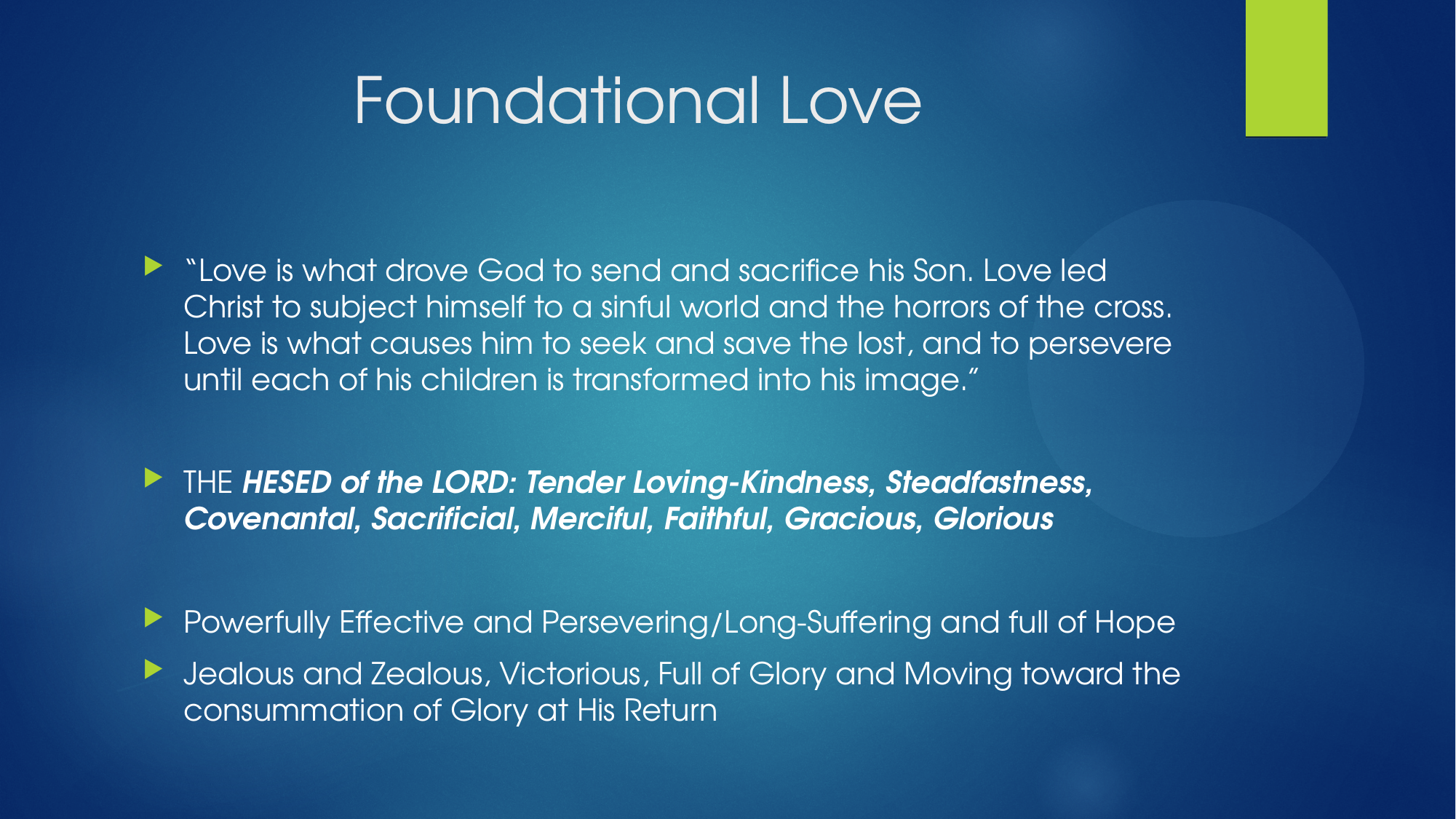

# Foundational Love
“Love is what drove God to send and sacrifice his Son. Love led Christ to subject himself to a sinful world and the horrors of the cross. Love is what causes him to seek and save the lost, and to persevere until each of his children is transformed into his image.”

THE HESED of the LORD: Tender Loving-Kindness, Steadfastness, Covenantal, Sacrificial, Merciful, Faithful, Gracious, Glorious

Powerfully Effective and Persevering/Long-Suffering and full of Hope
Jealous and Zealous, Victorious, Full of Glory and Moving toward the consummation of Glory at His Return